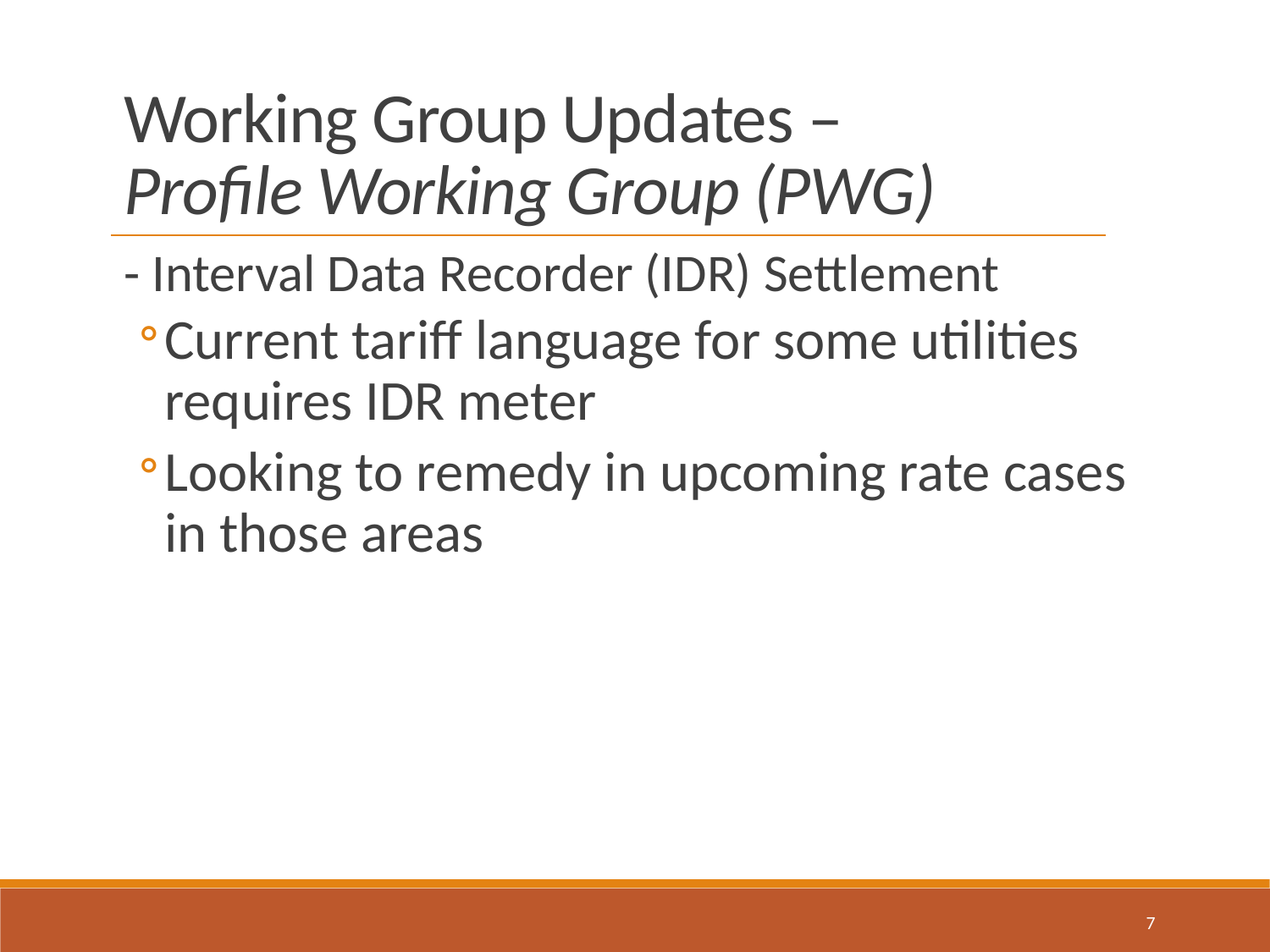

Working Group Updates –
Profile Working Group (PWG)
- Interval Data Recorder (IDR) Settlement
Current tariff language for some utilities requires IDR meter
Looking to remedy in upcoming rate cases in those areas
7